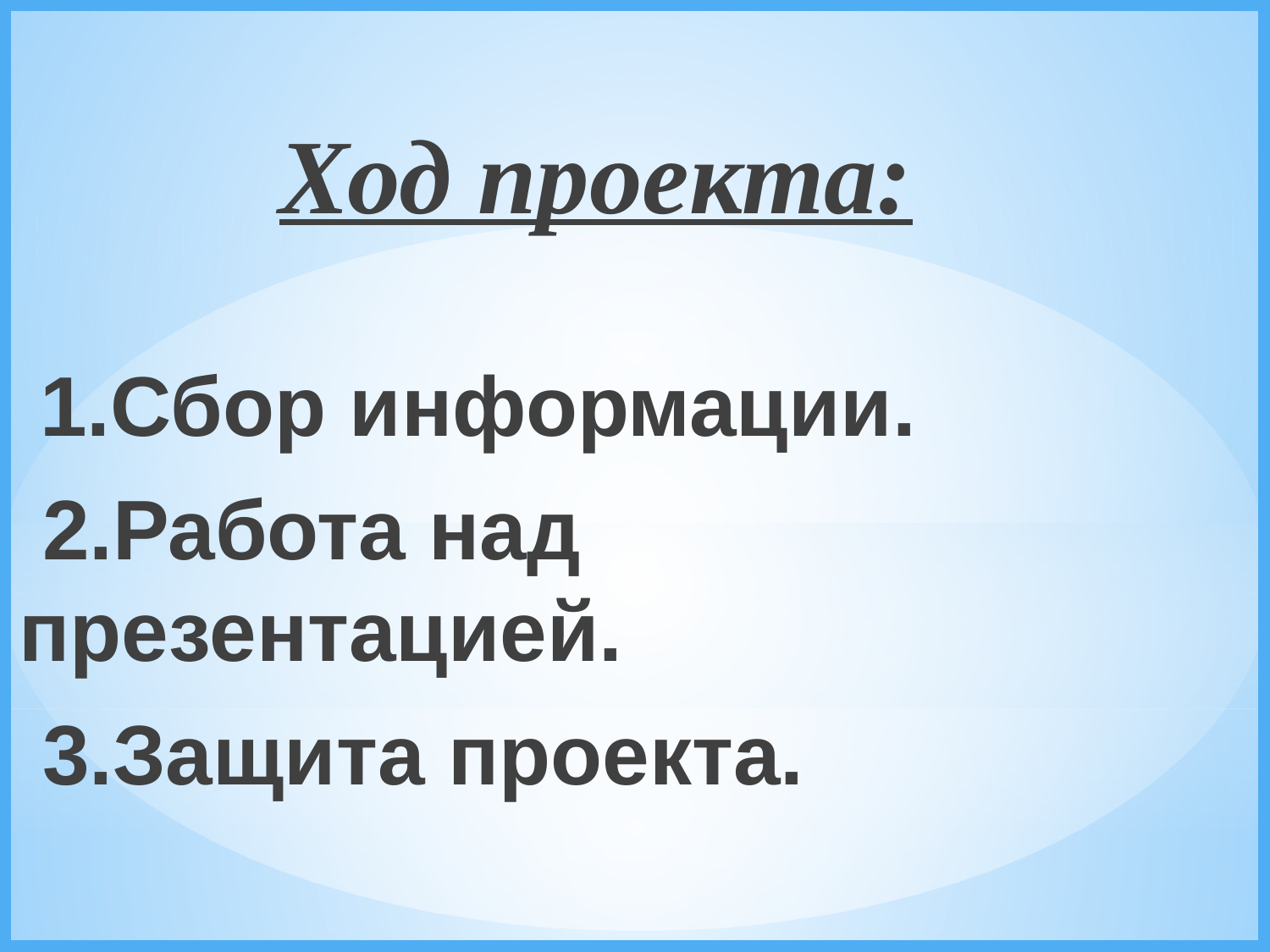

Ход проекта:

 1.Сбор информации.
 2.Работа над презентацией.
 3.Защита проекта.